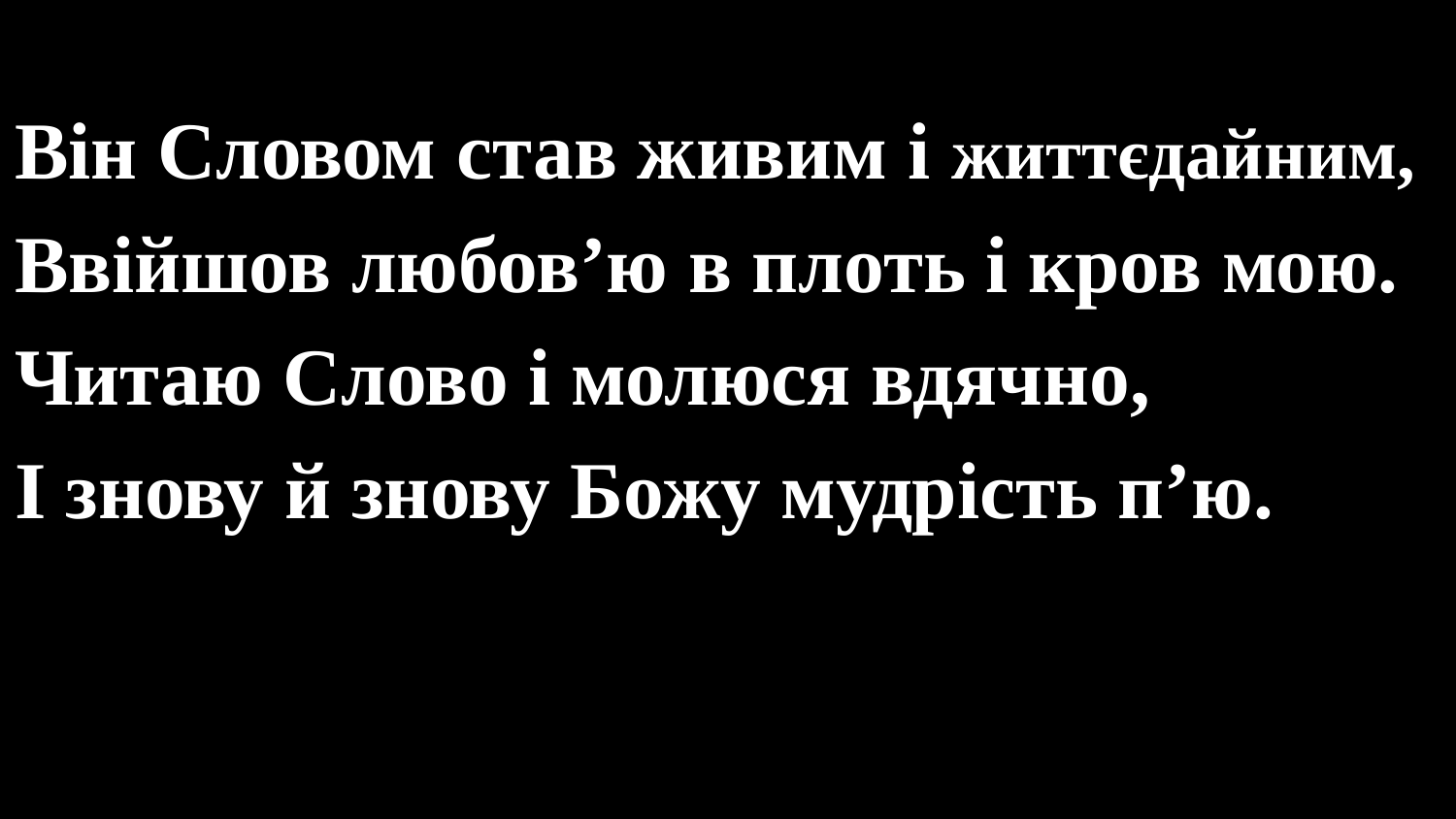

#
Він Словом став живим і життєдайним,
Ввійшов любовʼю в плоть і кров мою.
Читаю Слово і молюся вдячно,
І знову й знову Божу мудрість пʼю.